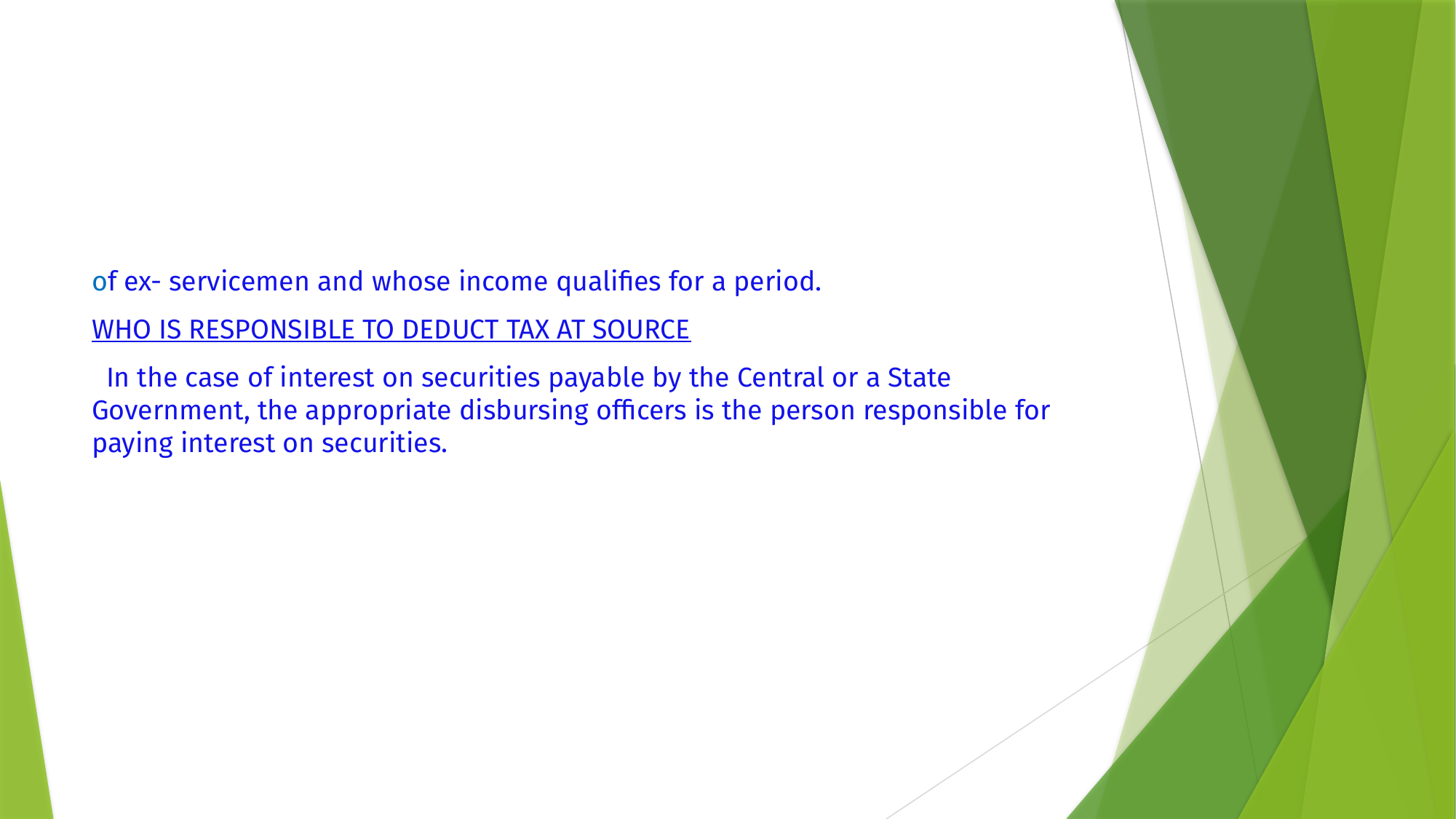

#
of ex- servicemen and whose income qualifies for a period.
WHO IS RESPONSIBLE TO DEDUCT TAX AT SOURCE
  In the case of interest on securities payable by the Central or a State Government, the appropriate disbursing officers is the person responsible for paying interest on securities.